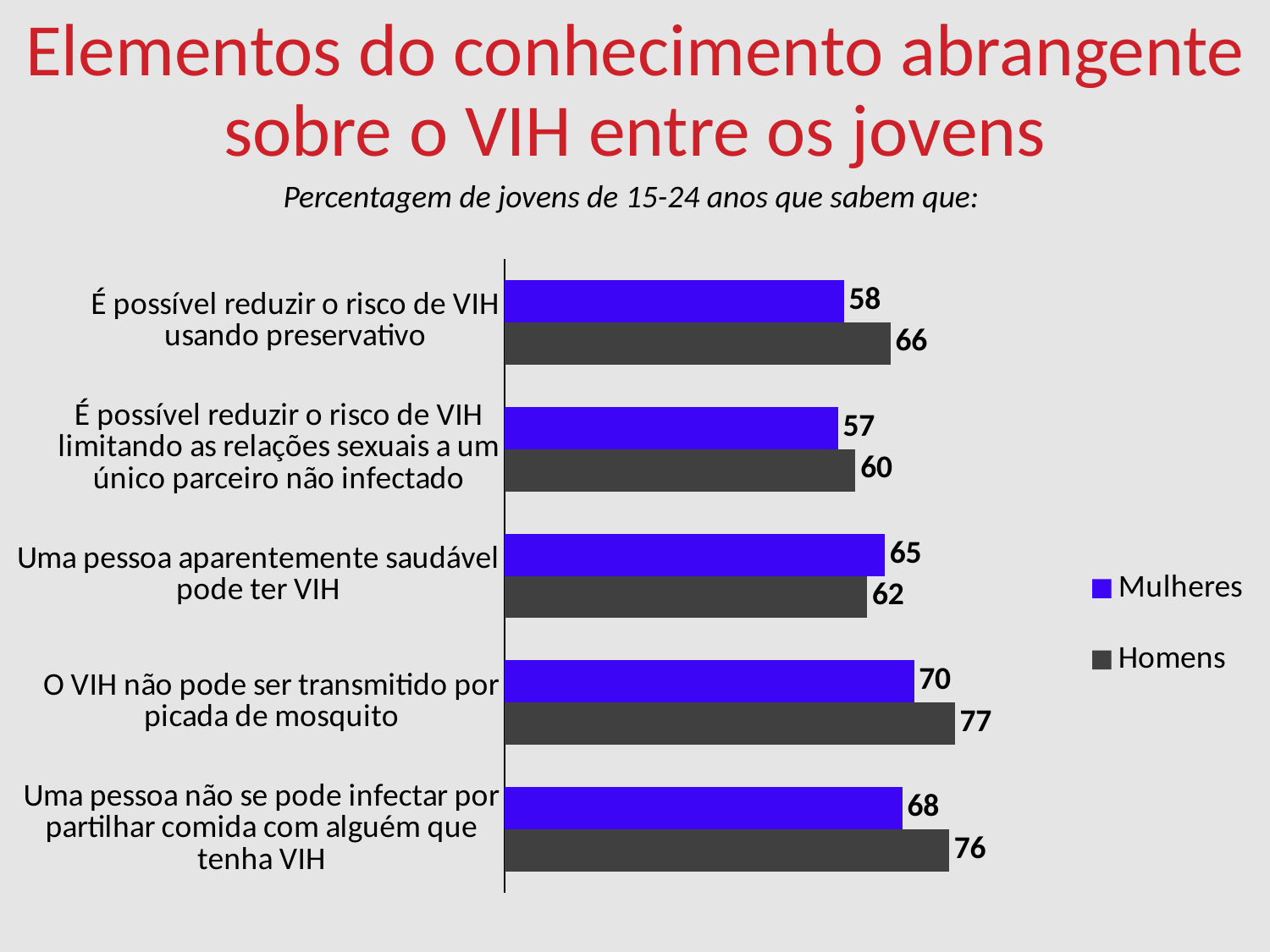

Elementos do conhecimento abrangente sobre o VIH entre os jovens
Percentagem de jovens de 15-24 anos que sabem que:

### Chart

| Category | Homens | Mulheres |
|---|---|---|
| Uma pessoa não se pode infectar por partilhar comida com alguém que tenha VIH | 76.0 | 68.0 |
| O VIH não pode ser transmitido por picada de mosquito | 77.0 | 70.0 |
| Uma pessoa aparentemente saudável pode ter VIH | 62.0 | 65.0 |
| É possível reduzir o risco de VIH limitando as relações sexuais a um único parceiro não infectado | 60.0 | 57.0 |
| É possível reduzir o risco de VIH usando preservativo | 66.0 | 58.0 |